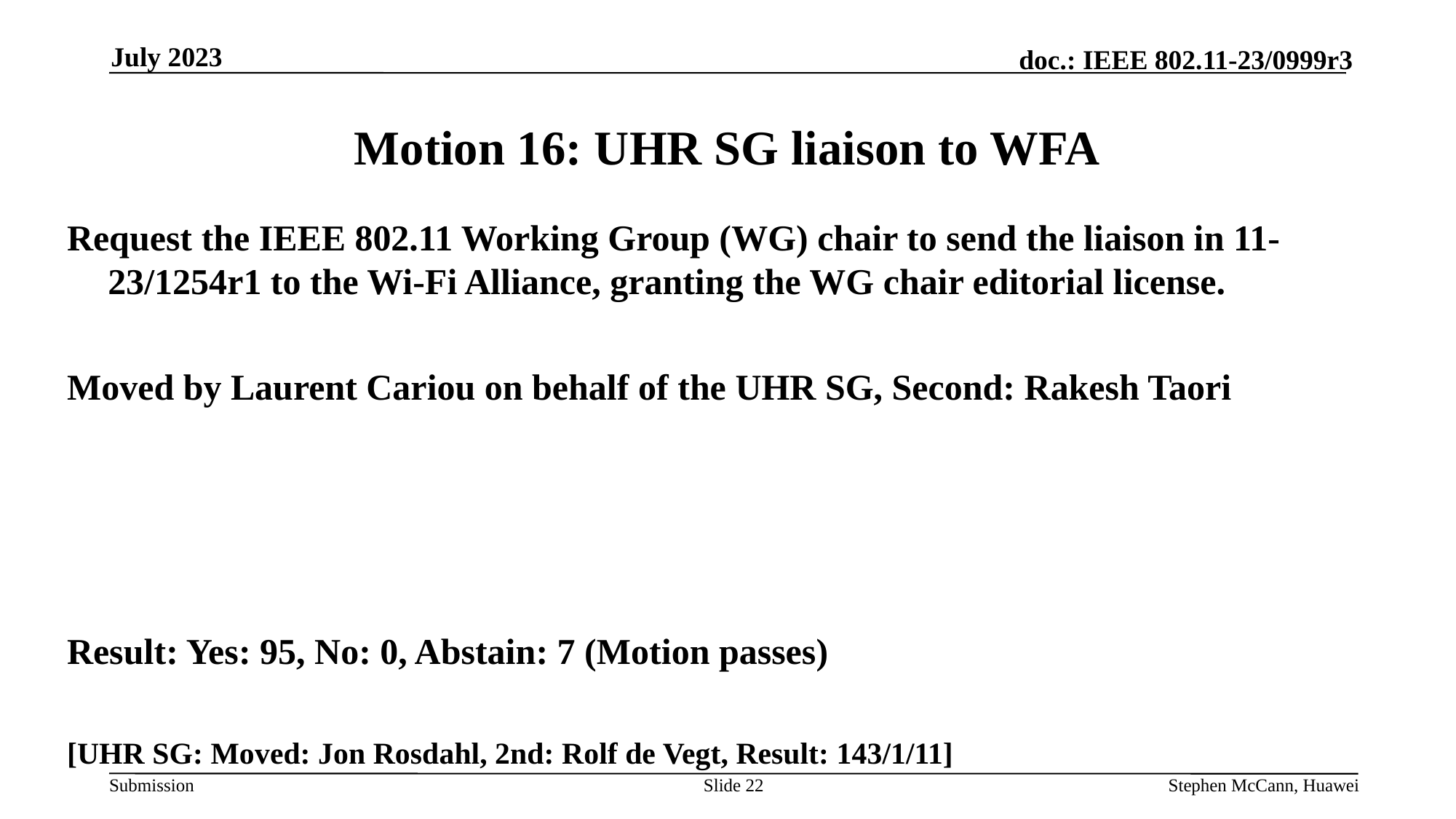

July 2023
# Motion 16: UHR SG liaison to WFA
Request the IEEE 802.11 Working Group (WG) chair to send the liaison in 11-23/1254r1 to the Wi-Fi Alliance, granting the WG chair editorial license.

Moved by Laurent Cariou on behalf of the UHR SG, Second: Rakesh Taori

Result: Yes: 95, No: 0, Abstain: 7 (Motion passes)

[UHR SG: Moved: Jon Rosdahl, 2nd: Rolf de Vegt, Result: 143/1/11]

Slide 22
Stephen McCann, Huawei